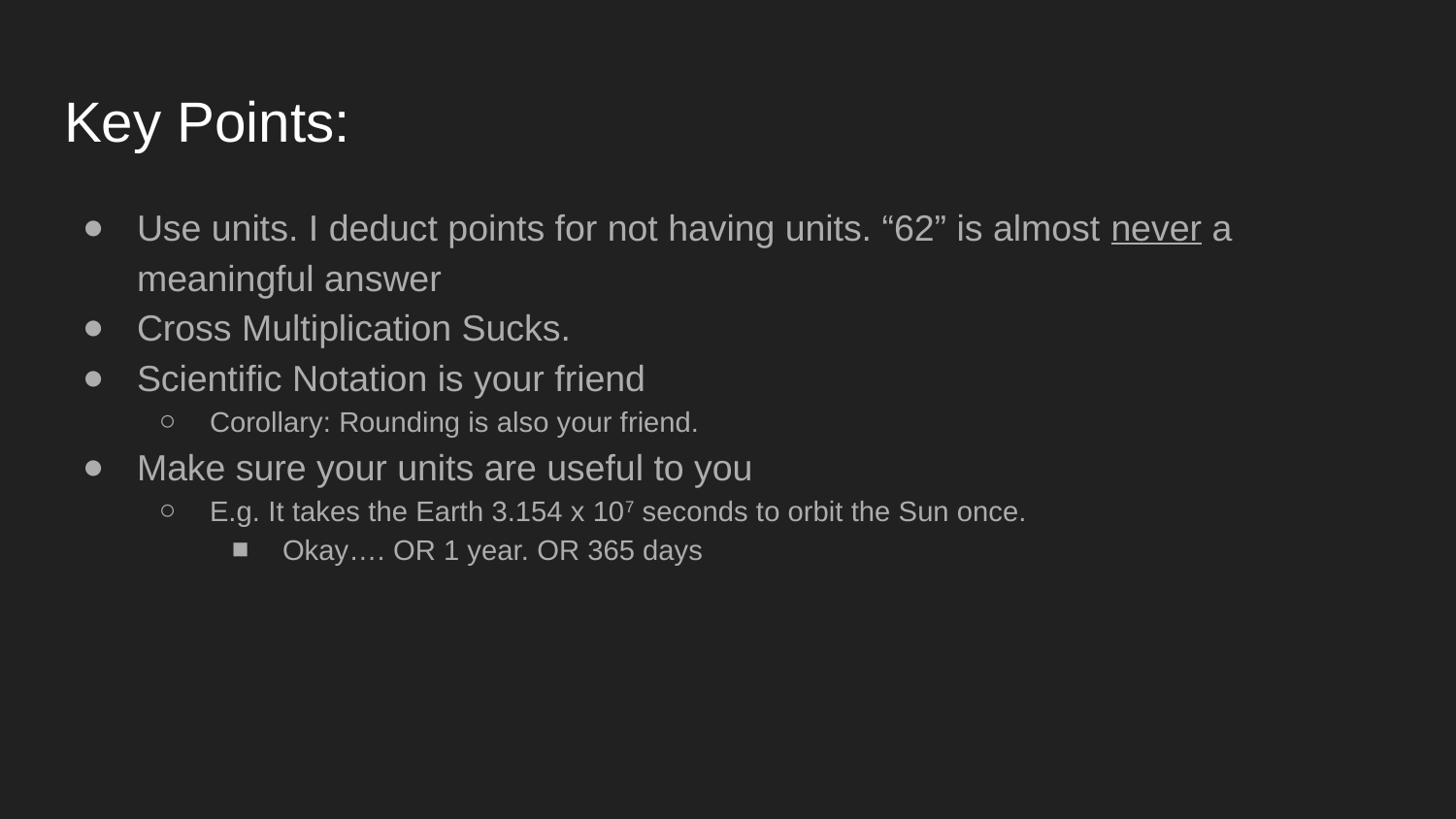

# Key Points:
Use units. I deduct points for not having units. “62” is almost never a meaningful answer
Cross Multiplication Sucks.
Scientific Notation is your friend
Corollary: Rounding is also your friend.
Make sure your units are useful to you
E.g. It takes the Earth 3.154 x 107 seconds to orbit the Sun once.
Okay…. OR 1 year. OR 365 days